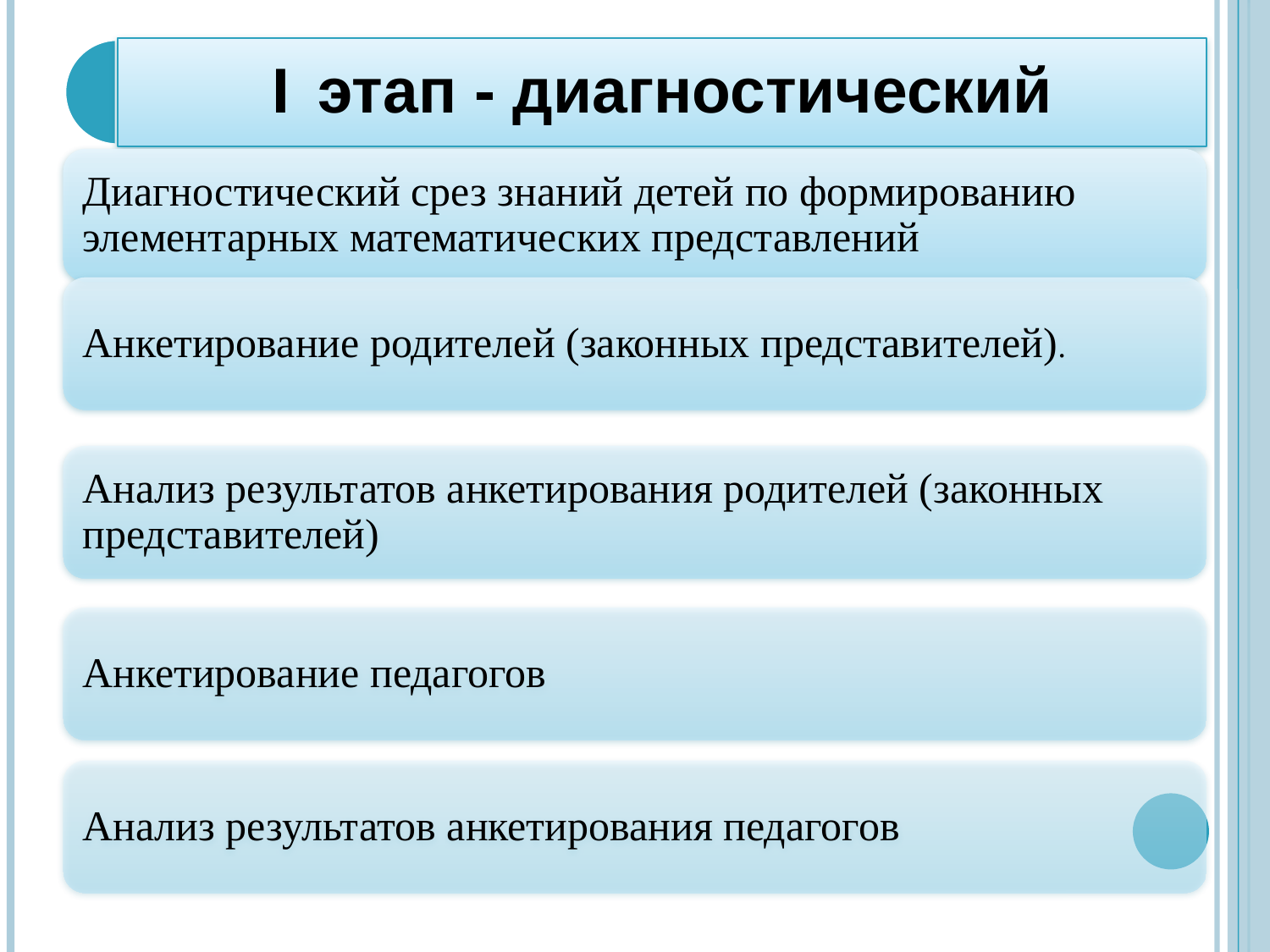

I этап - диагностический
Диагностический срез знаний детей по формированию элементарных математических представлений
Анкетирование родителей (законных представителей).
Анализ результатов анкетирования родителей (законных представителей)
Анкетирование педагогов
Анализ результатов анкетирования педагогов